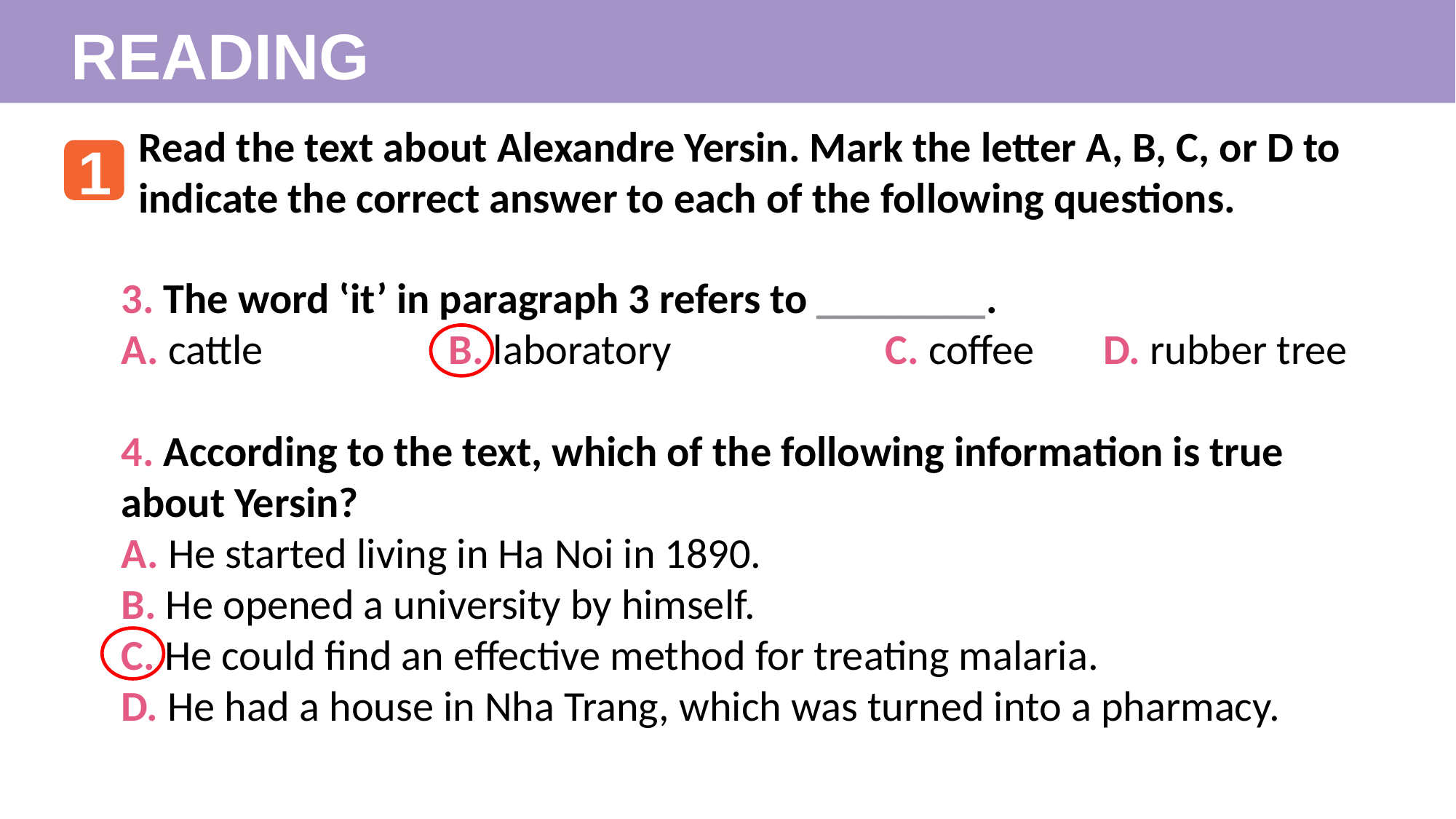

READING
Read the text about Alexandre Yersin. Mark the letter A, B, C, or D to indicate the correct answer to each of the following questions.
1

3. The word ‛it’ in paragraph 3 refers to ________.
A. cattle 		B. laboratory 		C. coffee 	D. rubber tree
4. According to the text, which of the following information is true about Yersin?
A. He started living in Ha Noi in 1890.
B. He opened a university by himself.
C. He could find an effective method for treating malaria.
D. He had a house in Nha Trang, which was turned into a pharmacy.